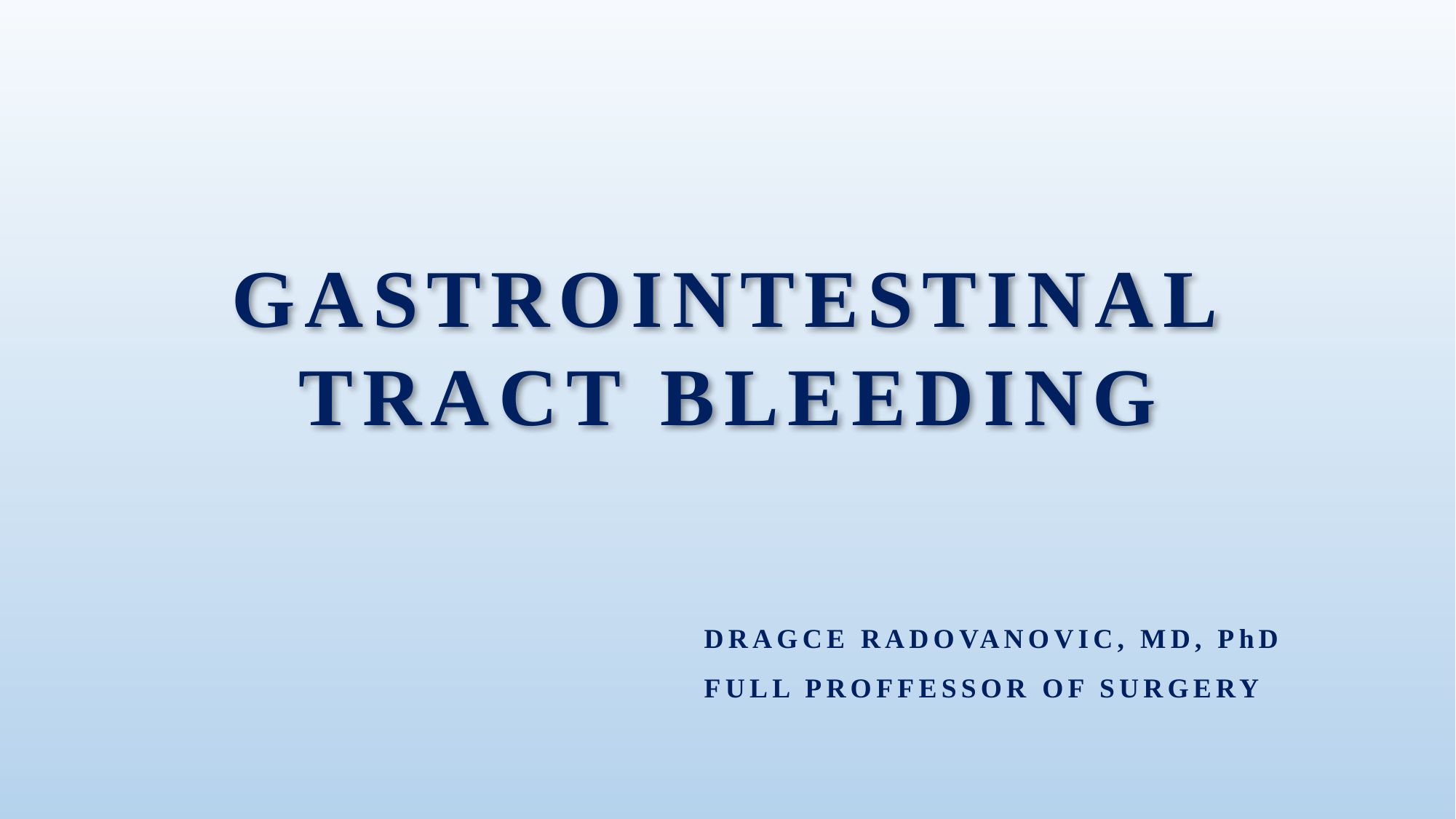

GASTROINTESTINAL TRACT BLEEDING
DRAGCE RADOVANOVIC, MD, PhD
FULL PROFFESSOR OF SURGERY